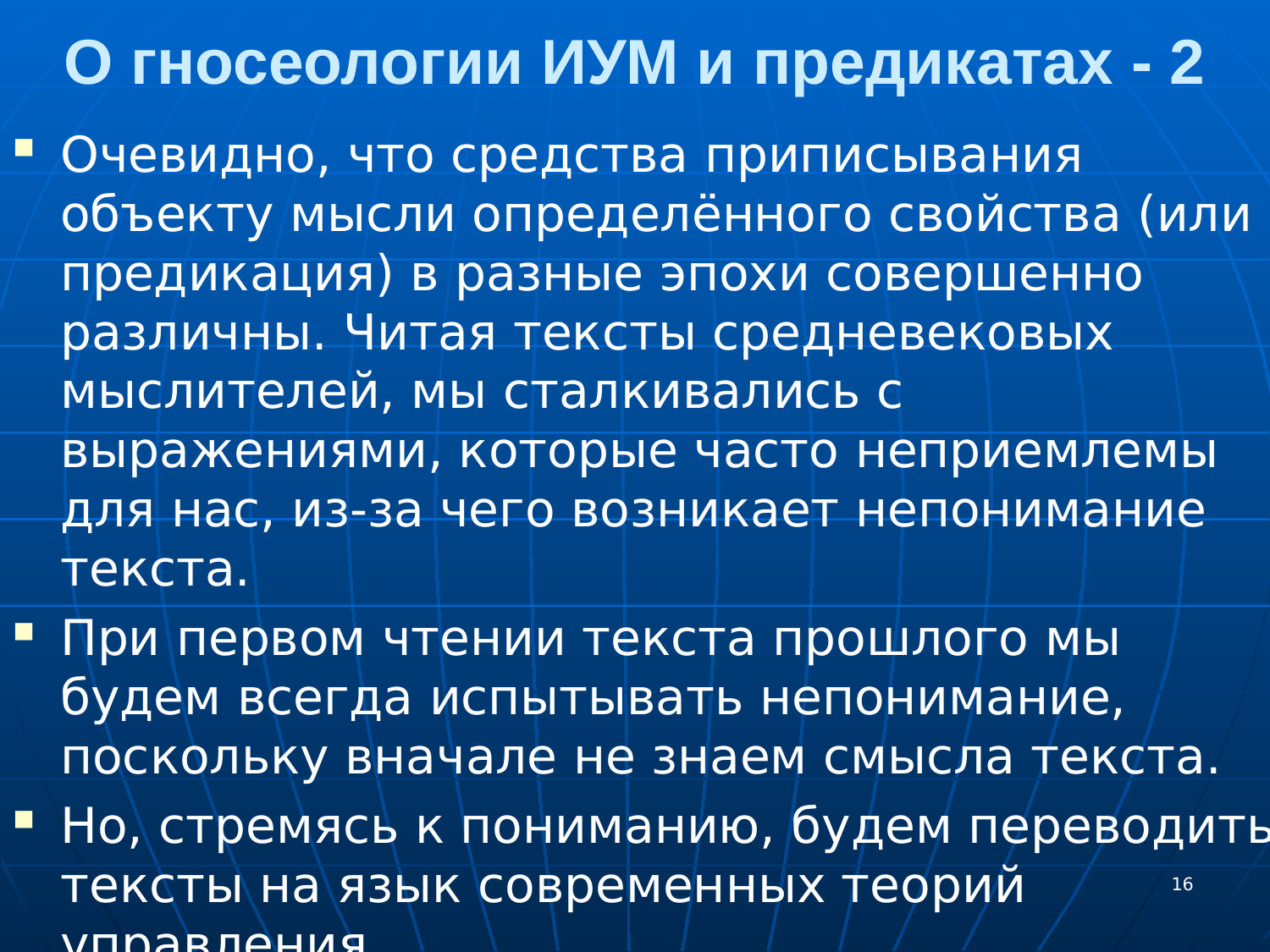

# О гносеологии ИУМ и предикатах - 2
Очевидно, что средства приписывания объекту мысли определённого свойства (или предикация) в разные эпохи совершенно различны. Читая тексты средневековых мыслителей, мы сталкивались с выражениями, которые часто неприемлемы для нас, из-за чего возникает непонимание текста.
При первом чтении текста прошлого мы будем всегда испытывать непонимание, поскольку вначале не знаем смысла текста.
Но, стремясь к пониманию, будем переводить тексты на язык современных теорий управления.
16